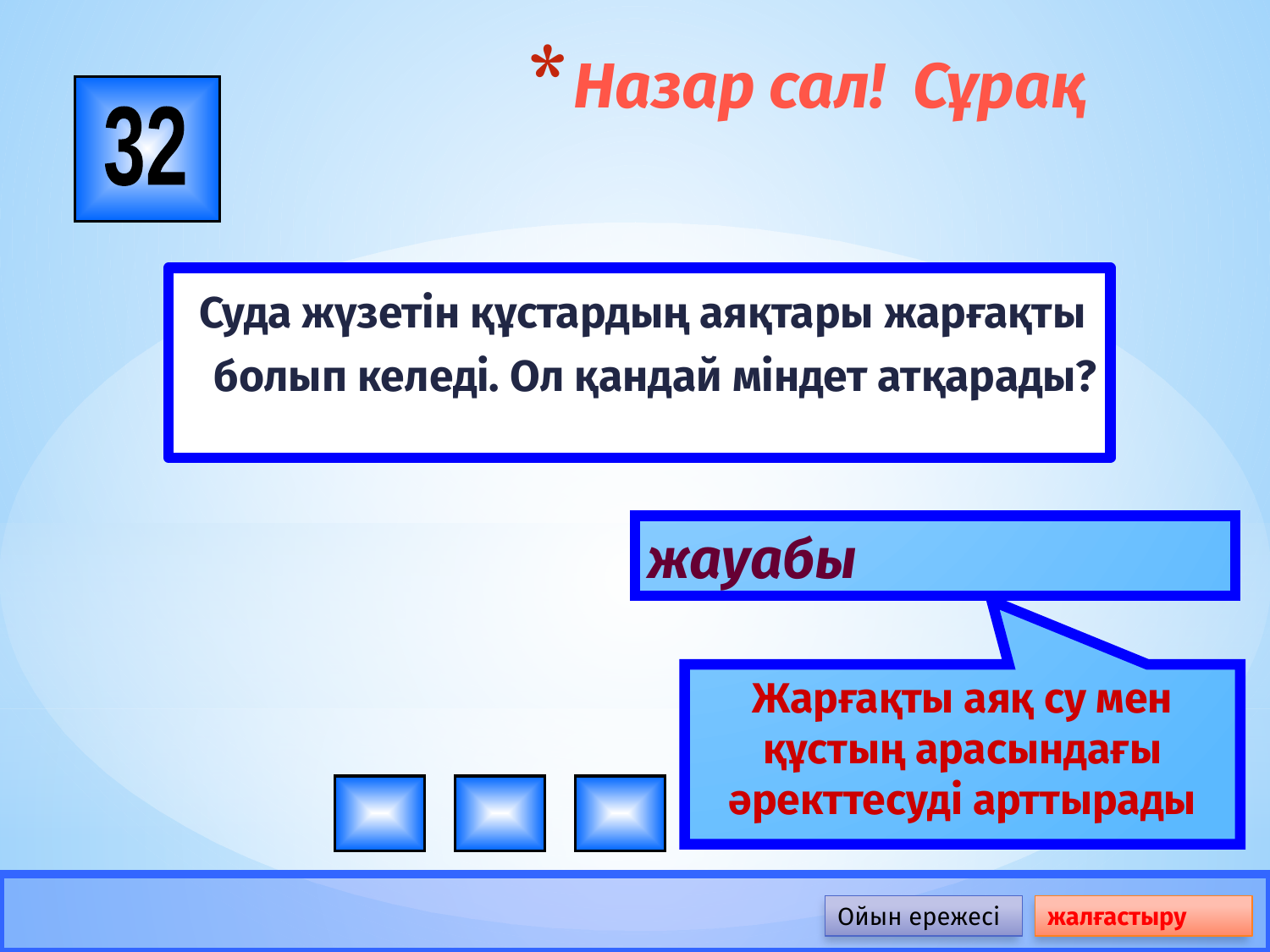

# Назар сал!  Сұрақ

32
Суда жүзетін құстардың аяқтары жарғақты болып келеді. Ол қандай міндет атқарады?
жауабы
Жарғақты аяқ су мен құстың арасындағы әректтесуді арттырады

Ойын ережесі
жалғастыру